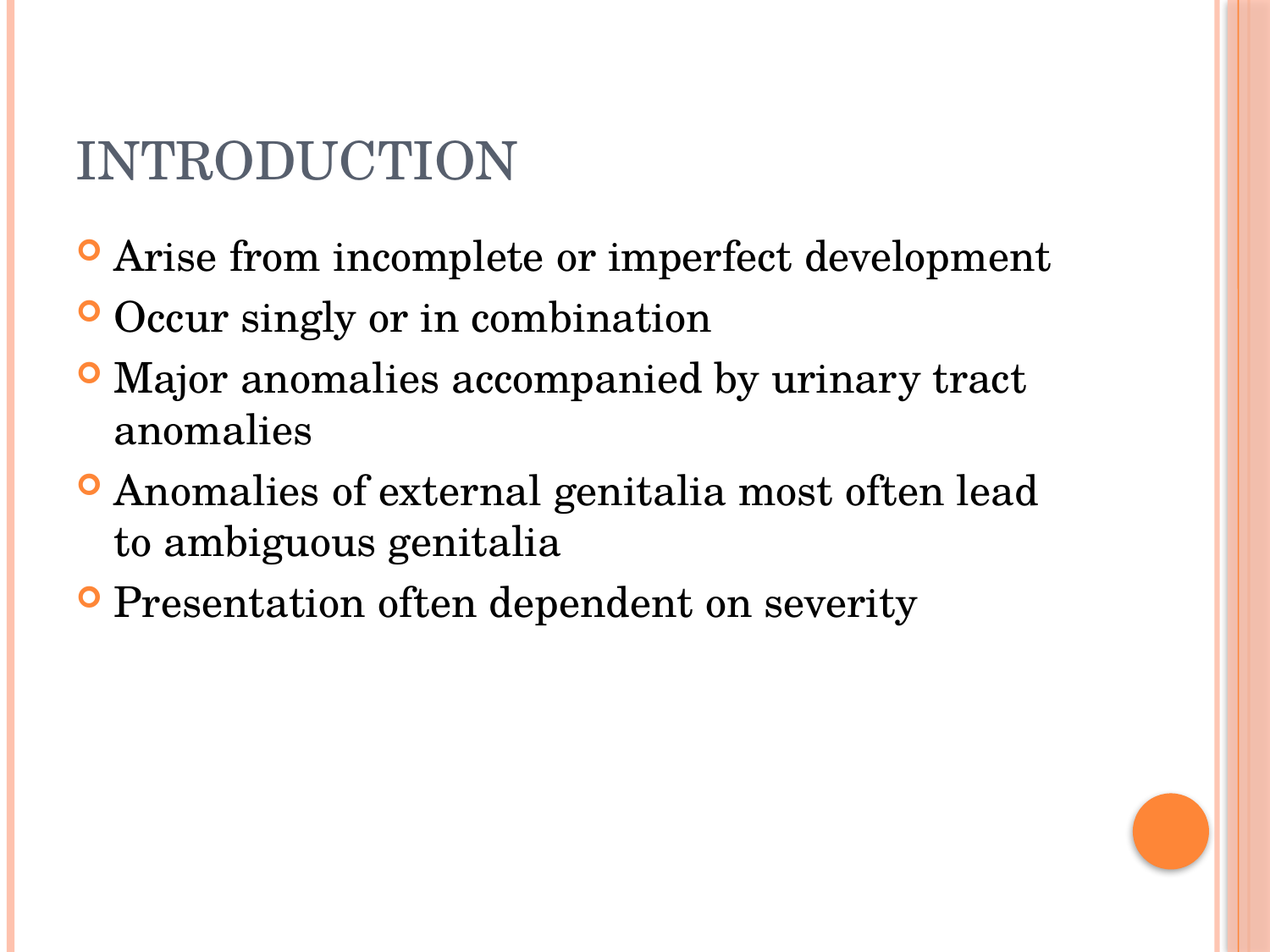

# Introduction
Arise from incomplete or imperfect development
Occur singly or in combination
Major anomalies accompanied by urinary tract anomalies
Anomalies of external genitalia most often lead to ambiguous genitalia
Presentation often dependent on severity